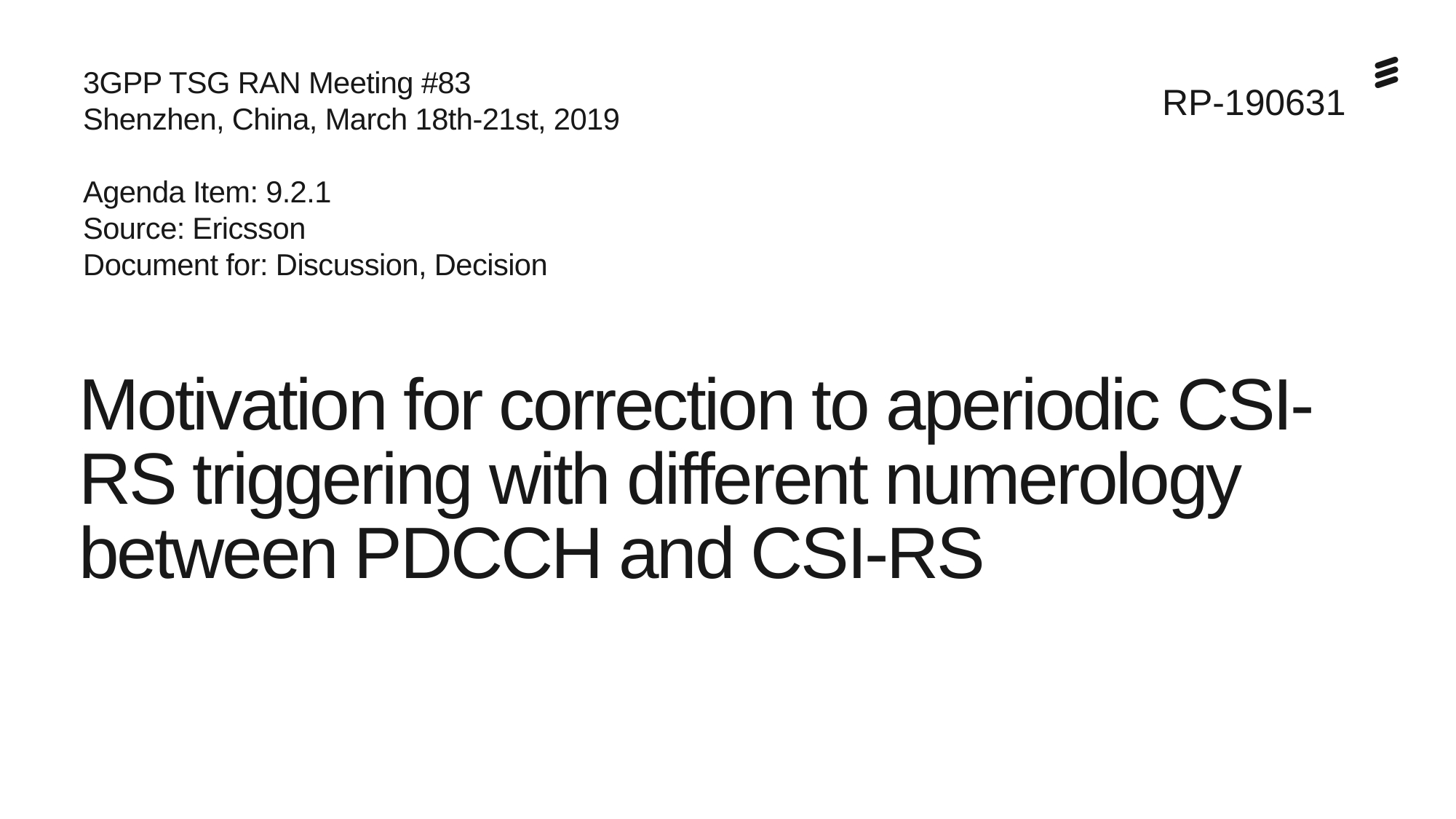

3GPP TSG RAN Meeting #83
Shenzhen, China, March 18th-21st, 2019

Agenda Item: 9.2.1
Source: Ericsson
Document for: Discussion, Decision

RP-190631
# Motivation for correction to aperiodic CSI-RS triggering with different numerology between PDCCH and CSI-RS